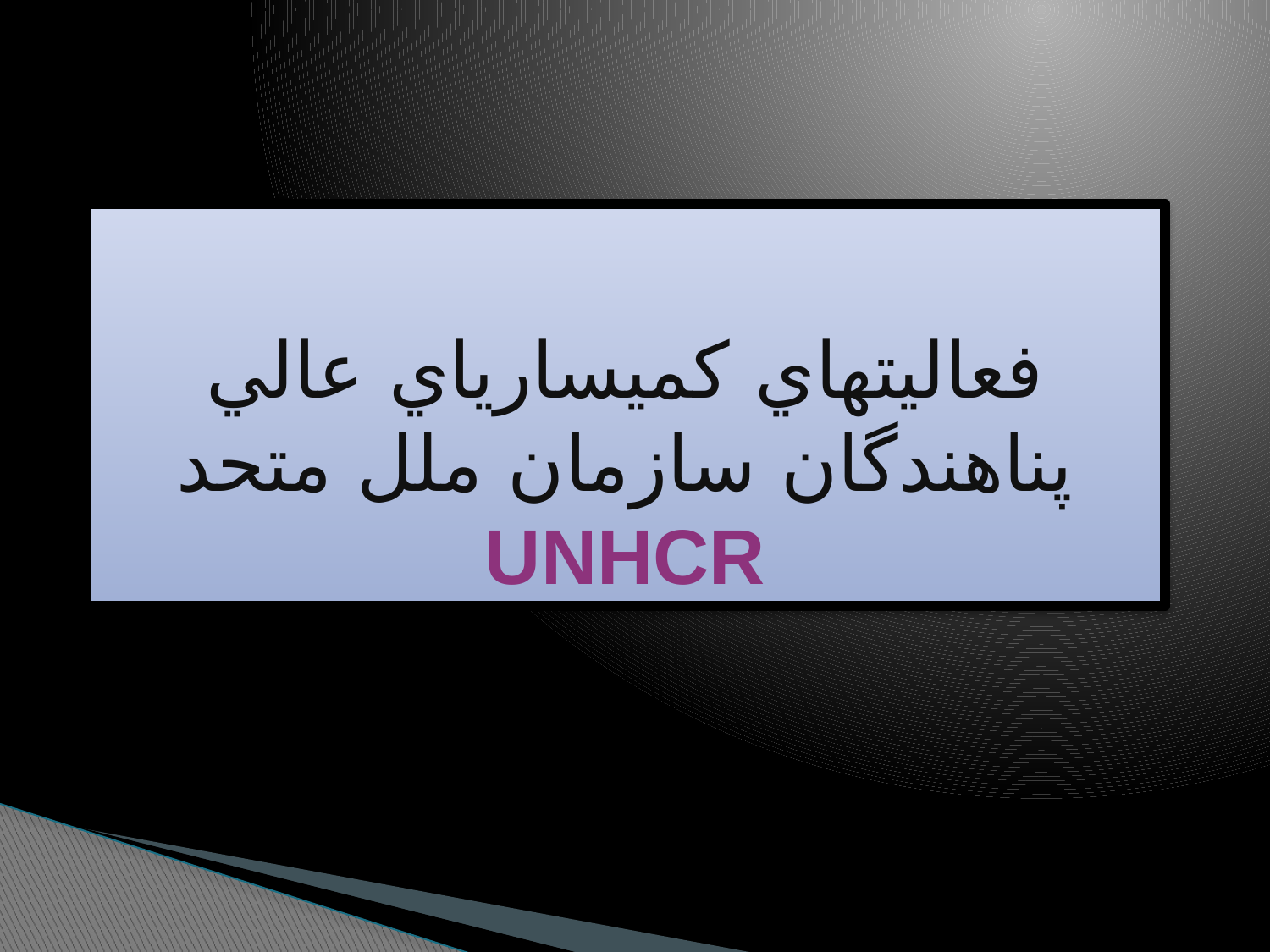

# فعاليتهاي كميسارياي عالي پناهندگان سازمان ملل متحد UNHCR